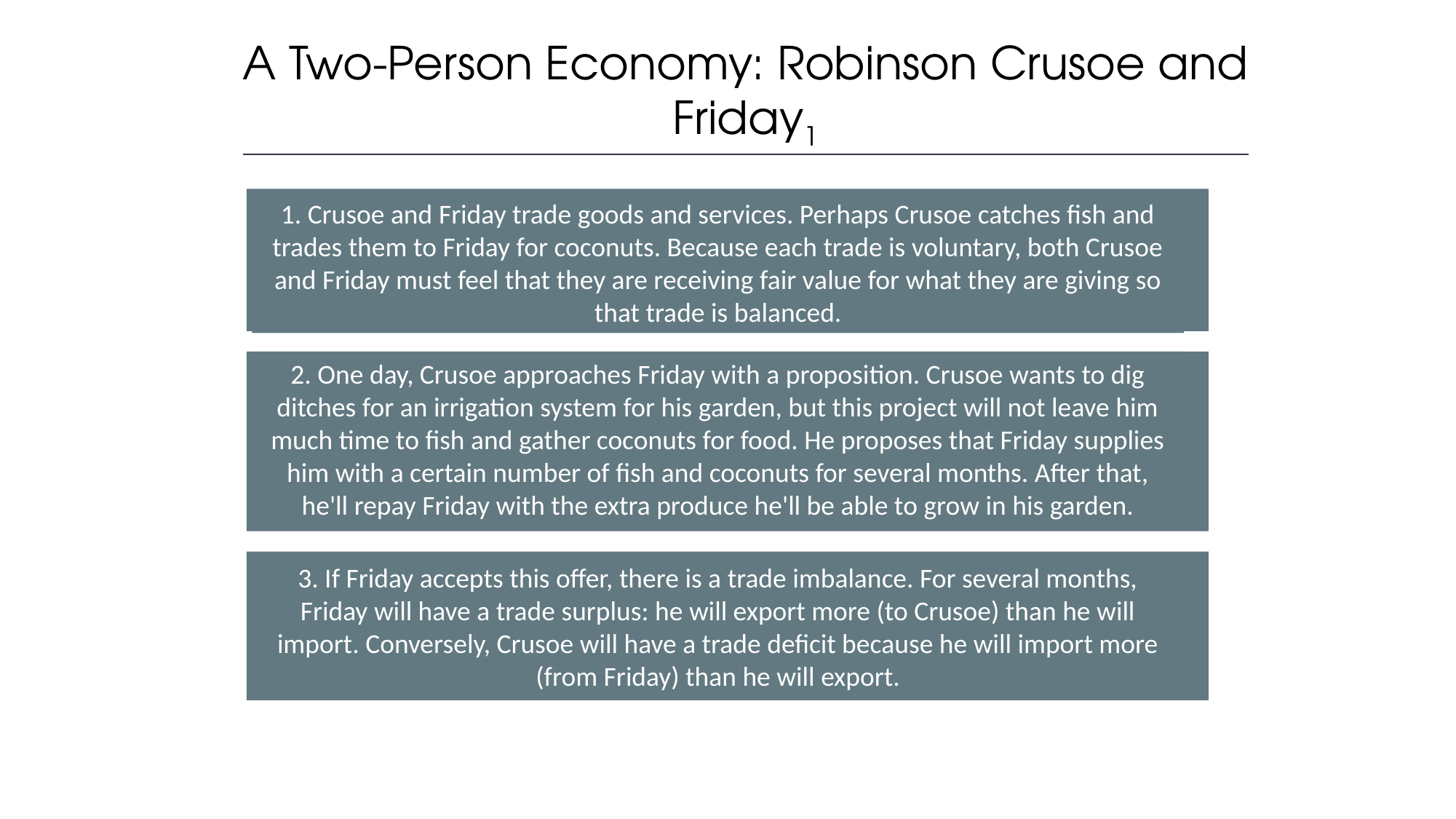

A Two-Person Economy: Robinson Crusoe and Friday1

1. Crusoe and Friday trade goods and services. Perhaps Crusoe catches fish and trades them to Friday for coconuts. Because each trade is voluntary, both Crusoe and Friday must feel that they are receiving fair value for what they are giving so that trade is balanced.

2. One day, Crusoe approaches Friday with a proposition. Crusoe wants to dig ditches for an irrigation system for his garden, but this project will not leave him much time to fish and gather coconuts for food. He proposes that Friday supplies him with a certain number of fish and coconuts for several months. After that, he'll repay Friday with the extra produce he'll be able to grow in his garden.

3. If Friday accepts this offer, there is a trade imbalance. For several months, Friday will have a trade surplus: he will export more (to Crusoe) than he will import. Conversely, Crusoe will have a trade deficit because he will import more (from Friday) than he will export.